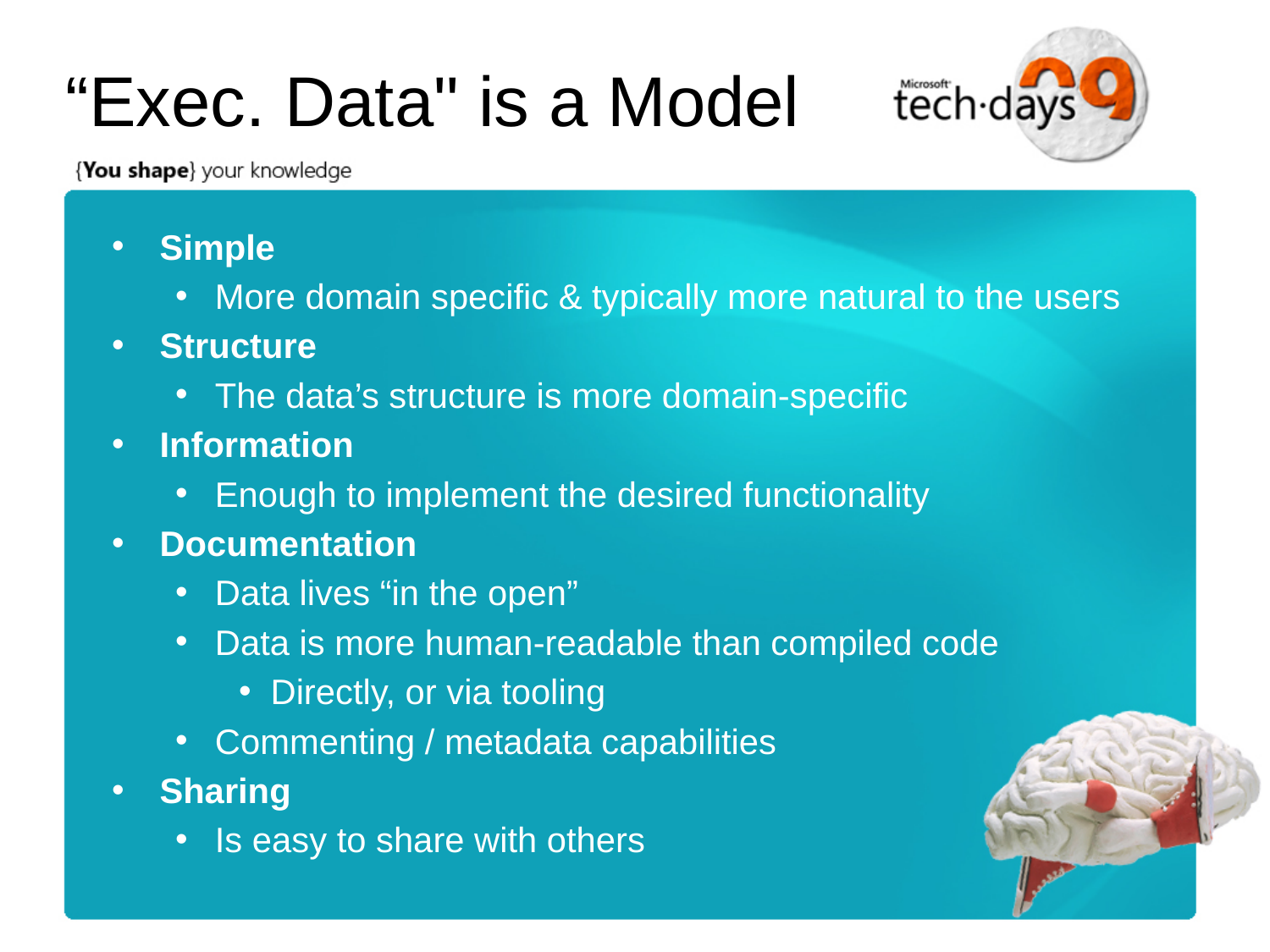

# “Exec. Data" is a Model
Simple
More domain specific & typically more natural to the users
Structure
The data’s structure is more domain-specific
Information
Enough to implement the desired functionality
Documentation
Data lives “in the open”
Data is more human-readable than compiled code
Directly, or via tooling
Commenting / metadata capabilities
Sharing
Is easy to share with others